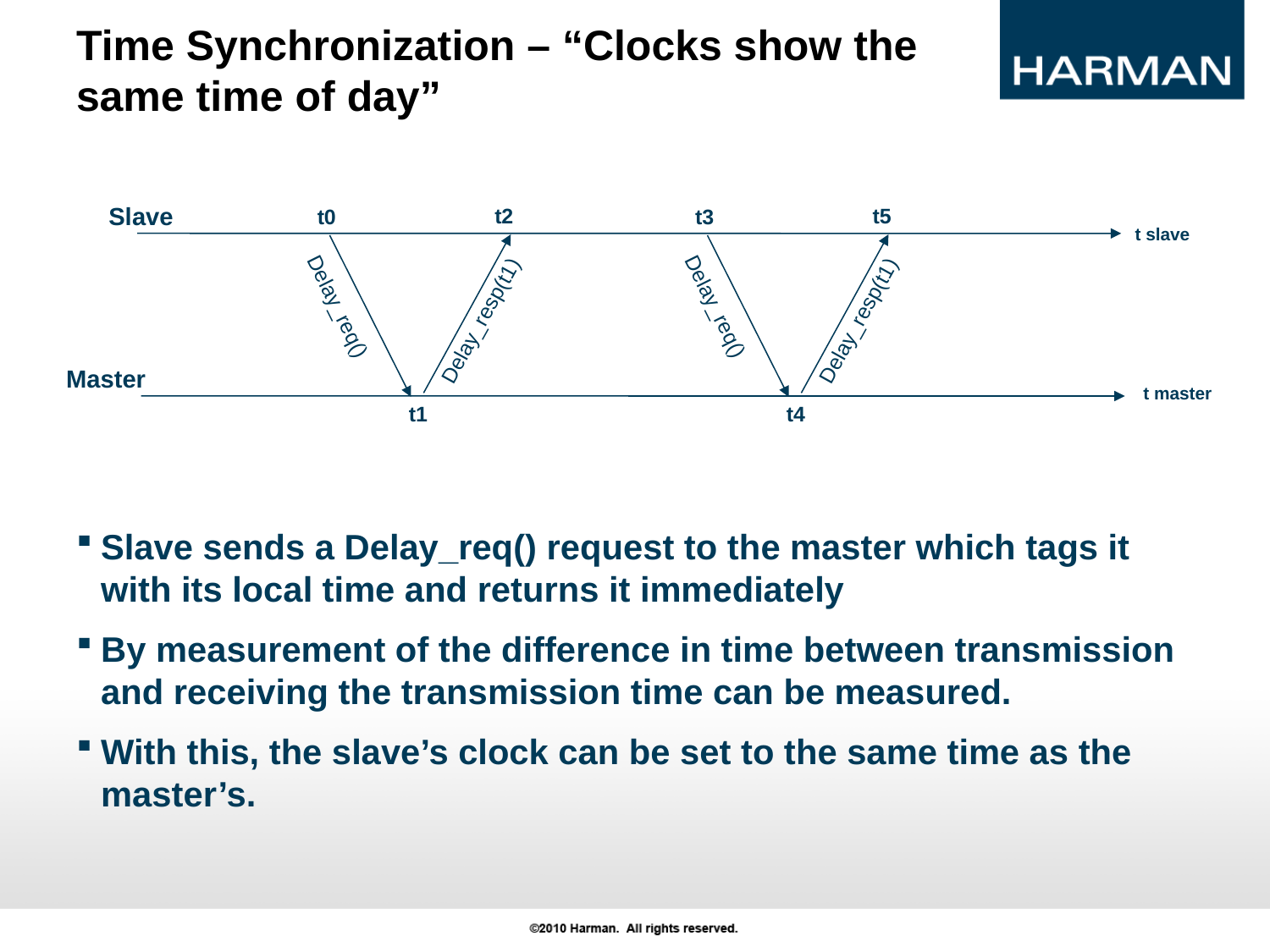

Time Synchronization – “Clocks show the same time of day”
Slave
t2
t5
t0
t3
t slave

Delay_req()
Delay_req()
Delay_resp(t1)
Delay_resp(t1)

Master
t master
t1
t4

Slave sends a Delay_req() request to the master which tags it with its local time and returns it immediately
By measurement of the difference in time between transmission and receiving the transmission time can be measured.
With this, the slave’s clock can be set to the same time as the master’s.